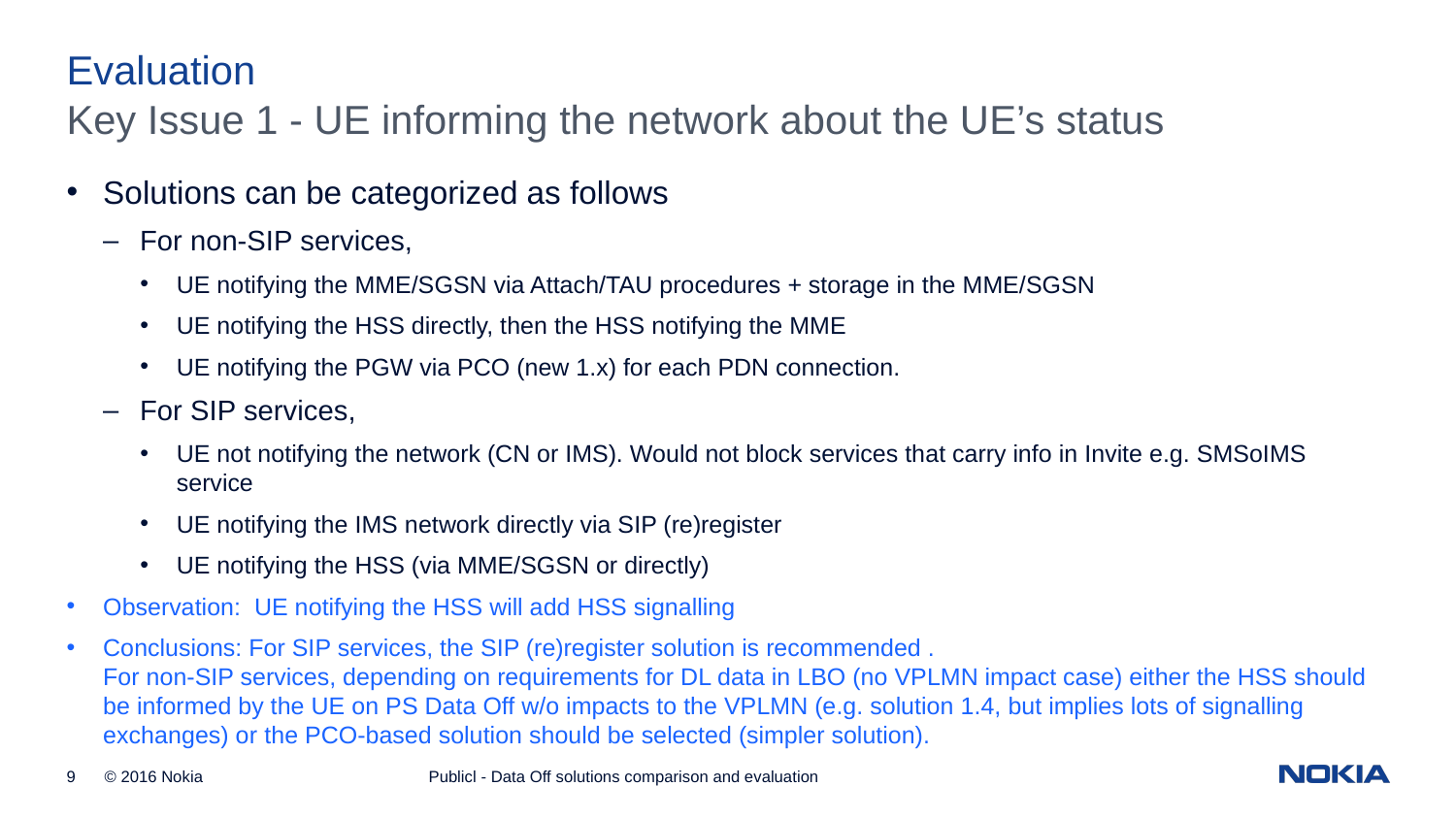

Evaluation
Key Issue 1 - UE informing the network about the UE’s status
Solutions can be categorized as follows
For non-SIP services,
UE notifying the MME/SGSN via Attach/TAU procedures + storage in the MME/SGSN
UE notifying the HSS directly, then the HSS notifying the MME
UE notifying the PGW via PCO (new 1.x) for each PDN connection.
For SIP services,
UE not notifying the network (CN or IMS). Would not block services that carry info in Invite e.g. SMSoIMS service
UE notifying the IMS network directly via SIP (re)register
UE notifying the HSS (via MME/SGSN or directly)
Observation:  UE notifying the HSS will add HSS signalling
Conclusions: For SIP services, the SIP (re)register solution is recommended .
For non-SIP services, depending on requirements for DL data in LBO (no VPLMN impact case) either the HSS should be informed by the UE on PS Data Off w/o impacts to the VPLMN (e.g. solution 1.4, but implies lots of signalling exchanges) or the PCO-based solution should be selected (simpler solution).
Publicl - Data Off solutions comparison and evaluation